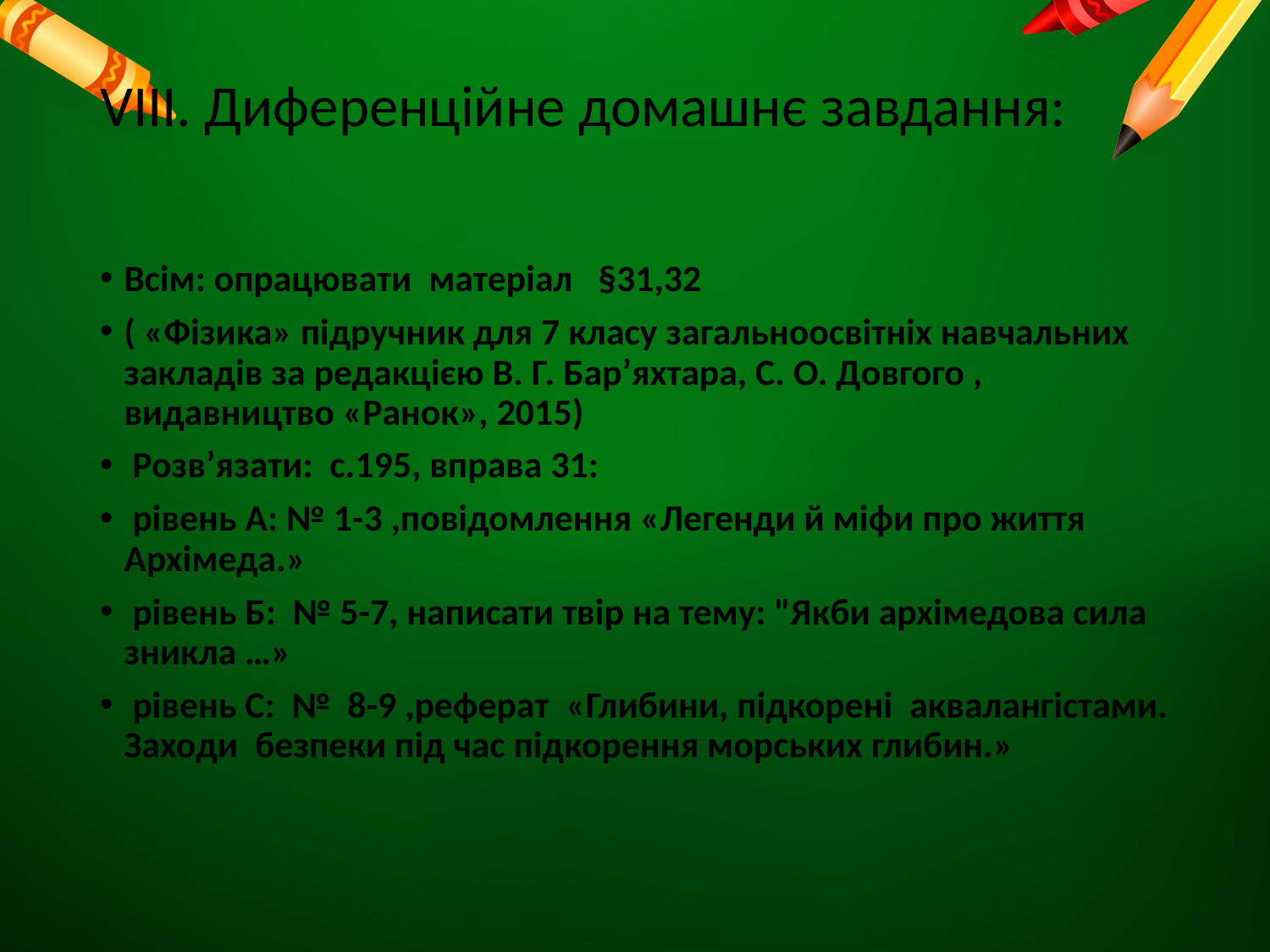

# VIII. Диференційне домашнє завдання:
Всім: опрацювати  матеріал   §31,32
( «Фізика» підручник для 7 класу загальноосвітніх навчальних закладів за редакцією В. Г. Бар’яхтара, С. О. Довгого , видавництво «Ранок», 2015)
 Розв’язати:  с.195, вправа 31:
 рівень А: № 1-3 ,повідомлення «Легенди й міфи про життя Архімеда.»
 рівень Б:  № 5-7, написати твір на тему: "Якби архімедова сила зникла …»
 рівень С:  №  8-9 ,реферат  «Глибини, підкорені  аквалангістами. Заходи  безпеки під час підкорення морських глибин.»